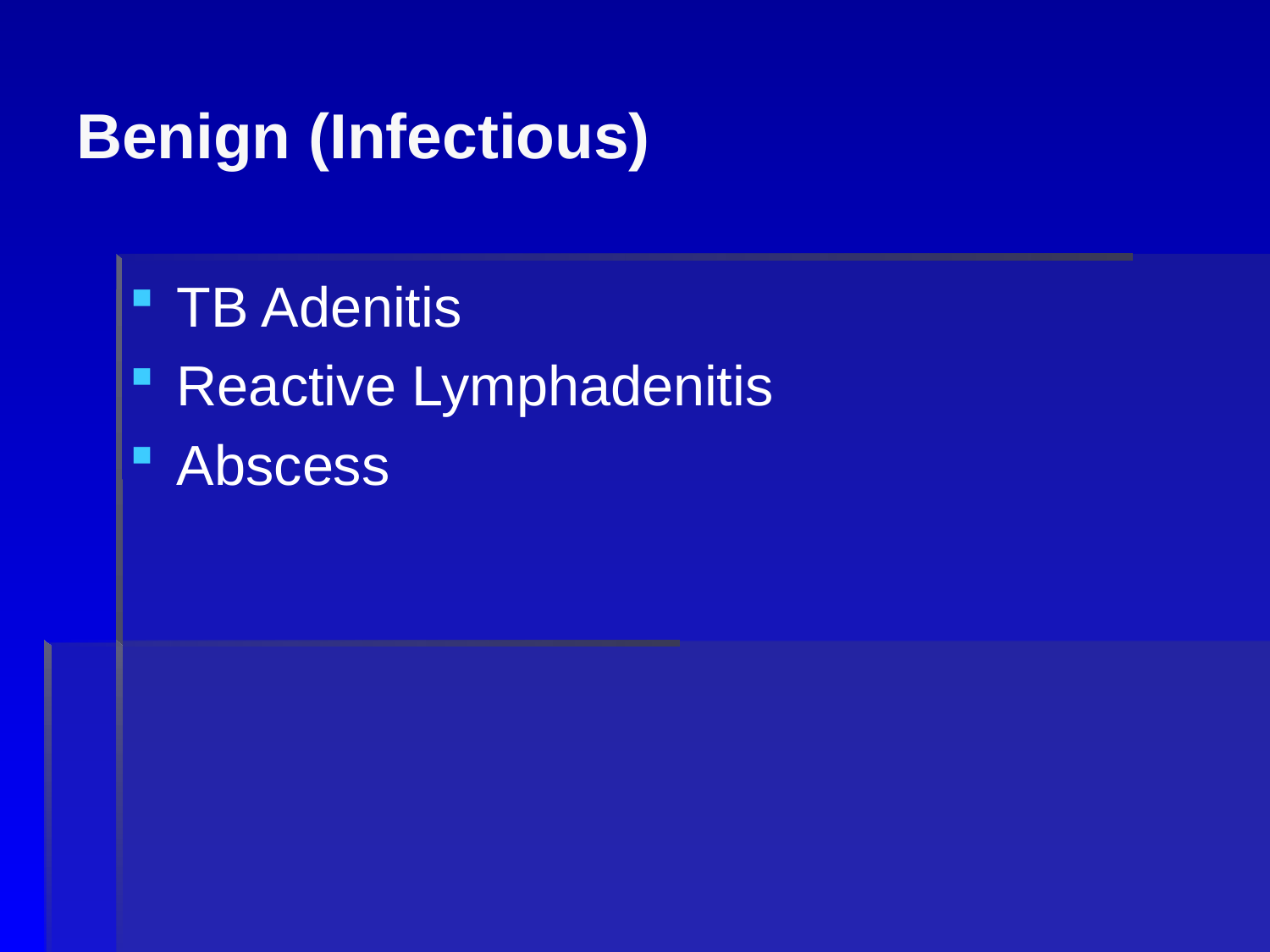

# Benign (Infectious)
TB Adenitis
Reactive Lymphadenitis
Abscess